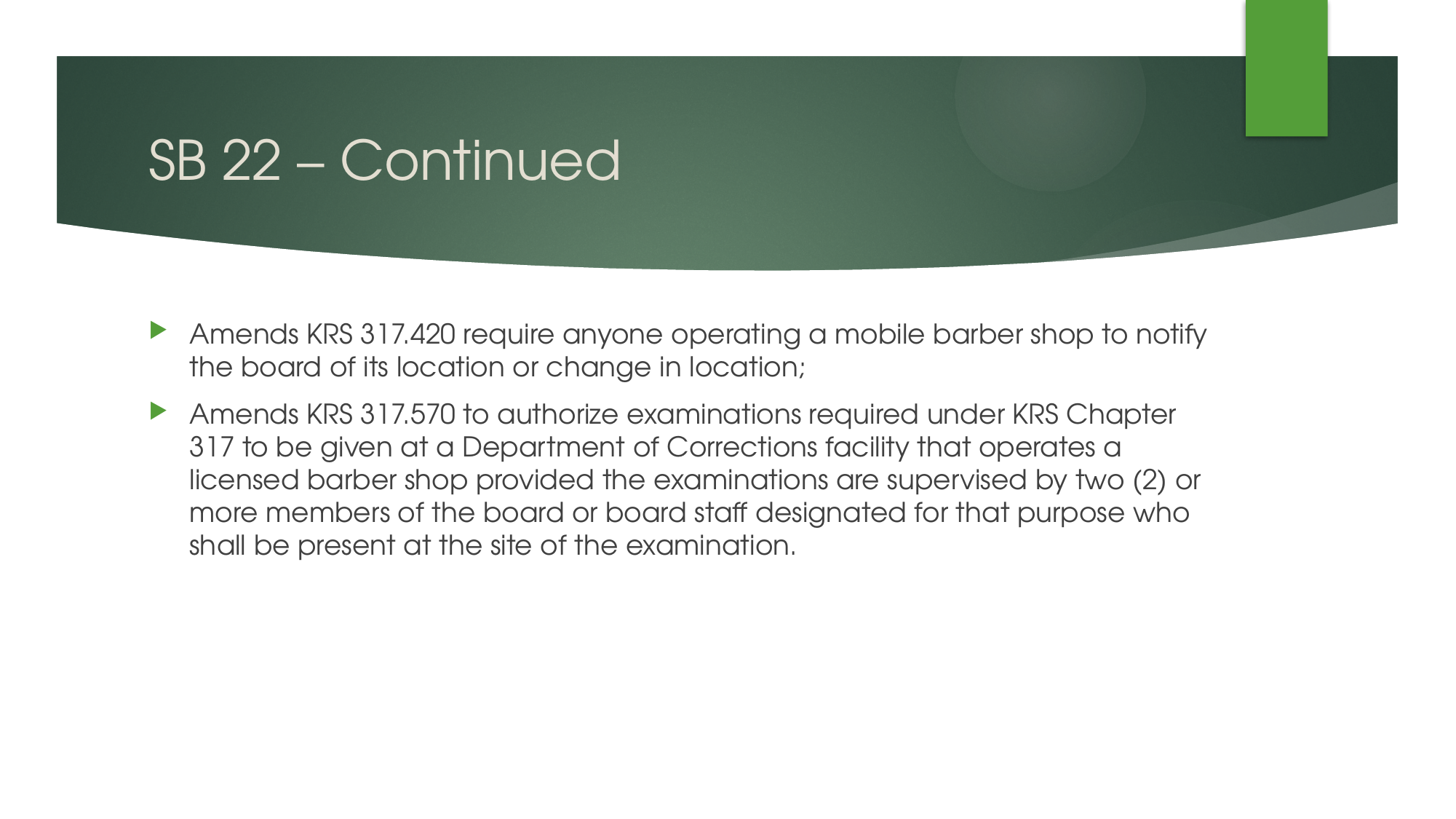

# SB 22 – Continued
Amends KRS 317.420 require anyone operating a mobile barber shop to notify the board of its location or change in location;
Amends KRS 317.570 to authorize examinations required under KRS Chapter 317 to be given at a Department of Corrections facility that operates a licensed barber shop provided the examinations are supervised by two (2) or more members of the board or board staff designated for that purpose who shall be present at the site of the examination.